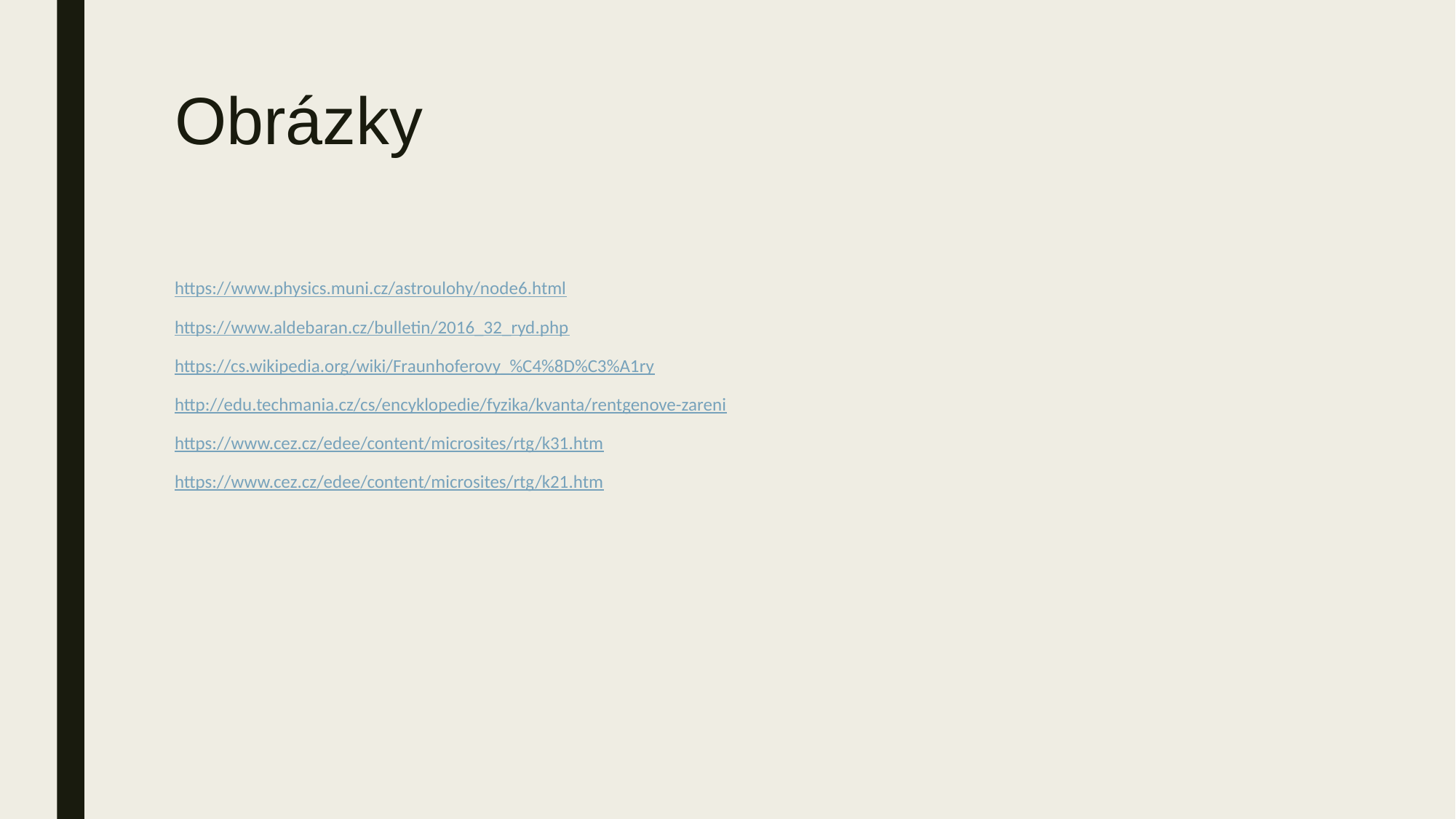

# Obrázky
https://www.physics.muni.cz/astroulohy/node6.html
https://www.aldebaran.cz/bulletin/2016_32_ryd.php
https://cs.wikipedia.org/wiki/Fraunhoferovy_%C4%8D%C3%A1ry
http://edu.techmania.cz/cs/encyklopedie/fyzika/kvanta/rentgenove-zareni
https://www.cez.cz/edee/content/microsites/rtg/k31.htm
https://www.cez.cz/edee/content/microsites/rtg/k21.htm